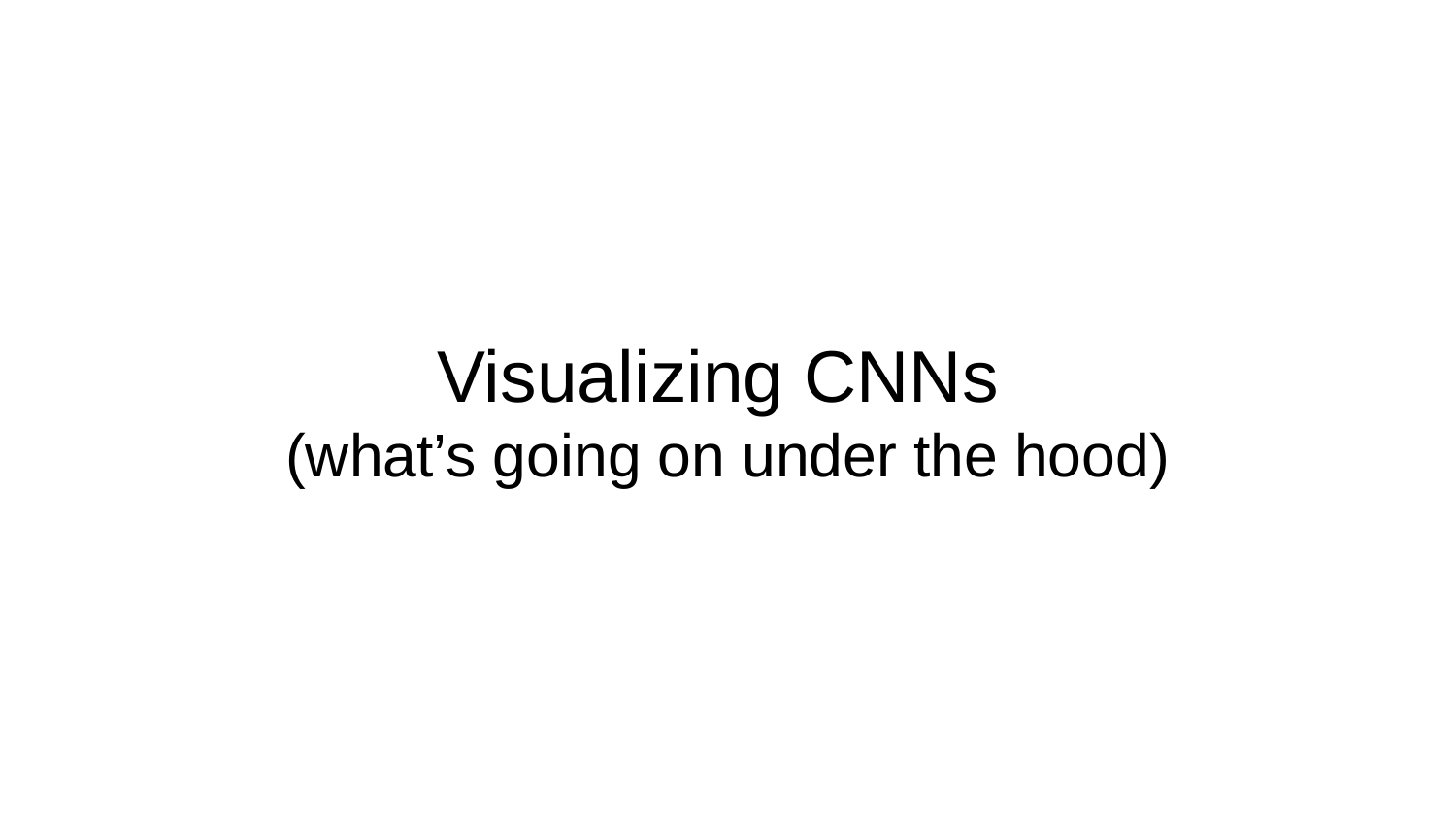

# Visualizing CNNs
(what’s going on under the hood)